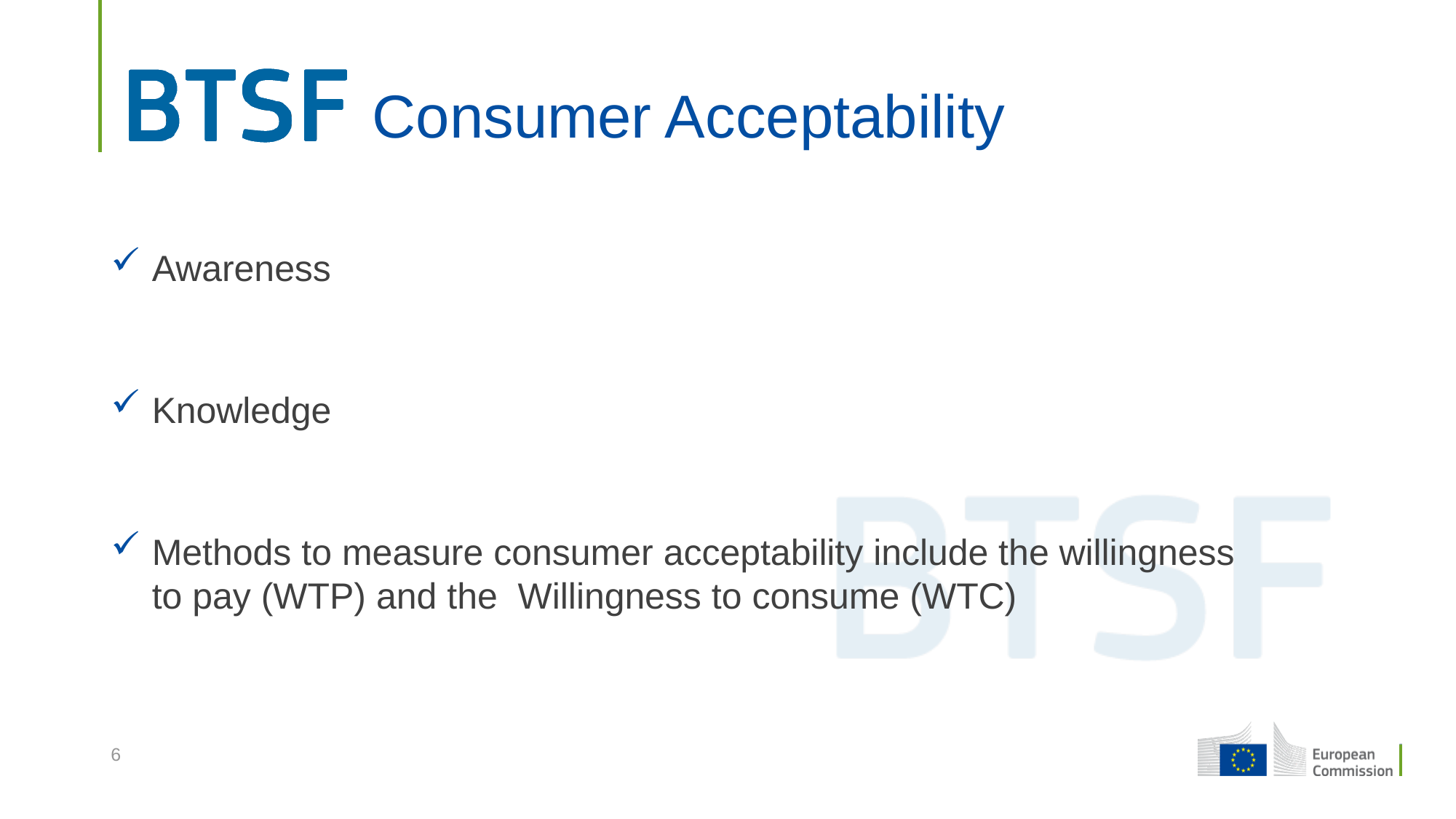

# Consumer Acceptability
Awareness

Knowledge

Methods to measure consumer acceptability include the willingness to pay (WTP) and the  Willingness to consume (WTC)
6